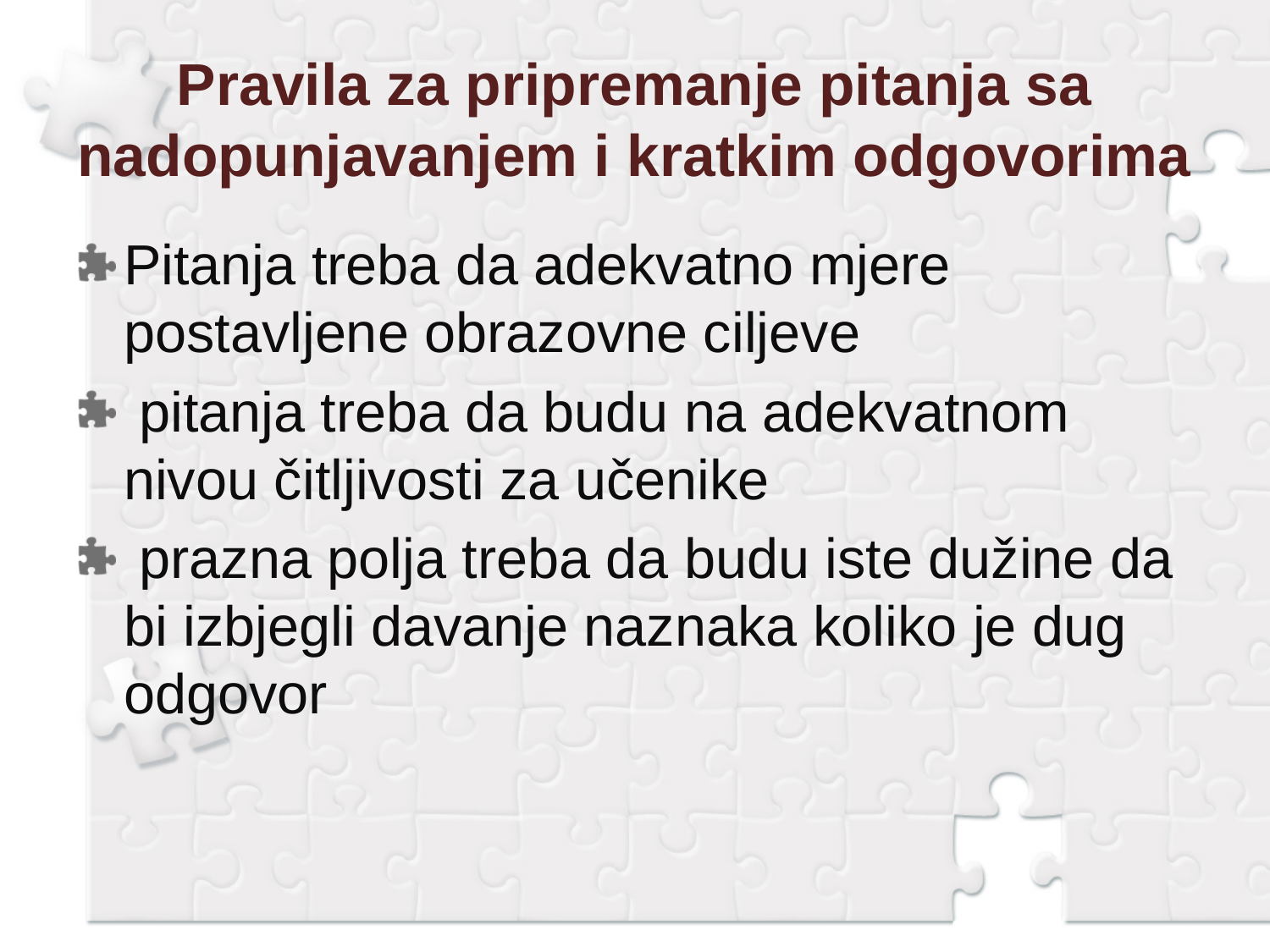

# Pravila za pripremanje pitanja sa nadopunjavanjem i kratkim odgovorima
Pitanja treba da adekvatno mjere postavljene obrazovne ciljeve
 pitanja treba da budu na adekvatnom nivou čitljivosti za učenike
 prazna polja treba da budu iste dužine da bi izbjegli davanje naznaka koliko je dug odgovor